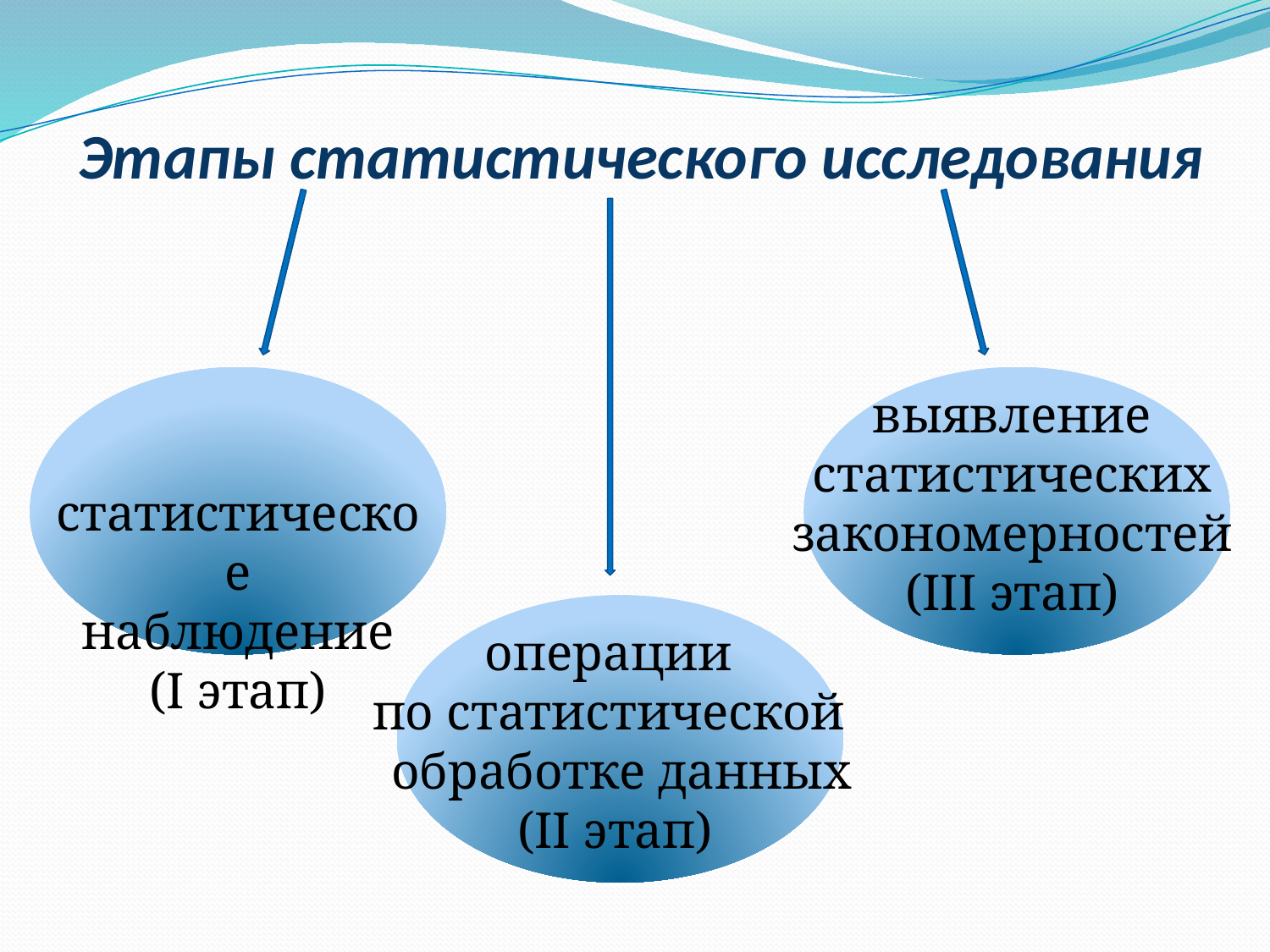

Этапы статистического исследования

выявление статистических закономерностей
(III этап)
 статистическое
наблюдение
(I этап)

операции
по статистической
 обработке данных
(II этап)